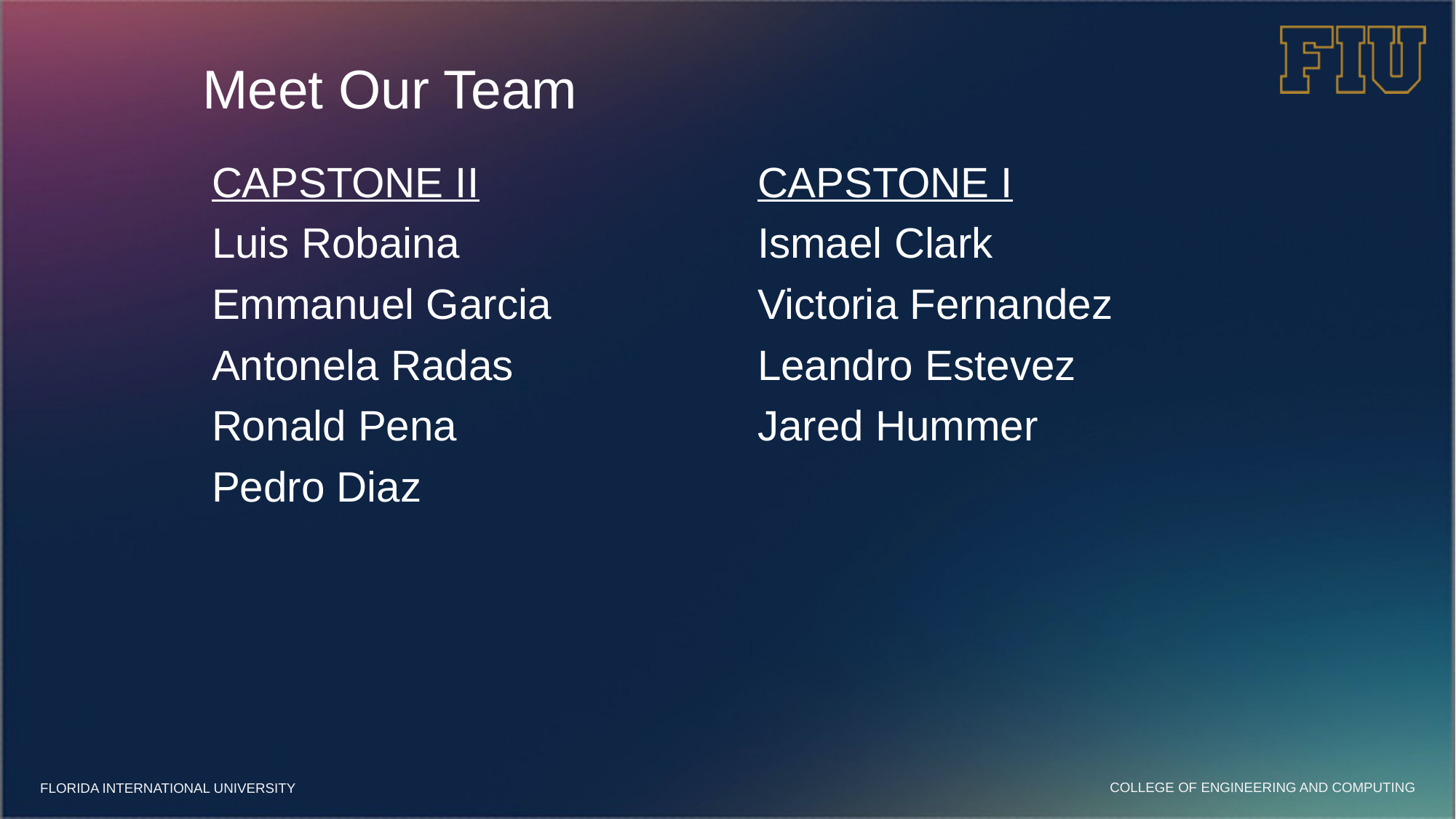

# Meet Our Team
CAPSTONE II			CAPSTONE I
Luis Robaina 			Ismael Clark
Emmanuel Garcia		Victoria Fernandez
Antonela Radas			Leandro Estevez
Ronald Pena 			Jared Hummer
Pedro Diaz